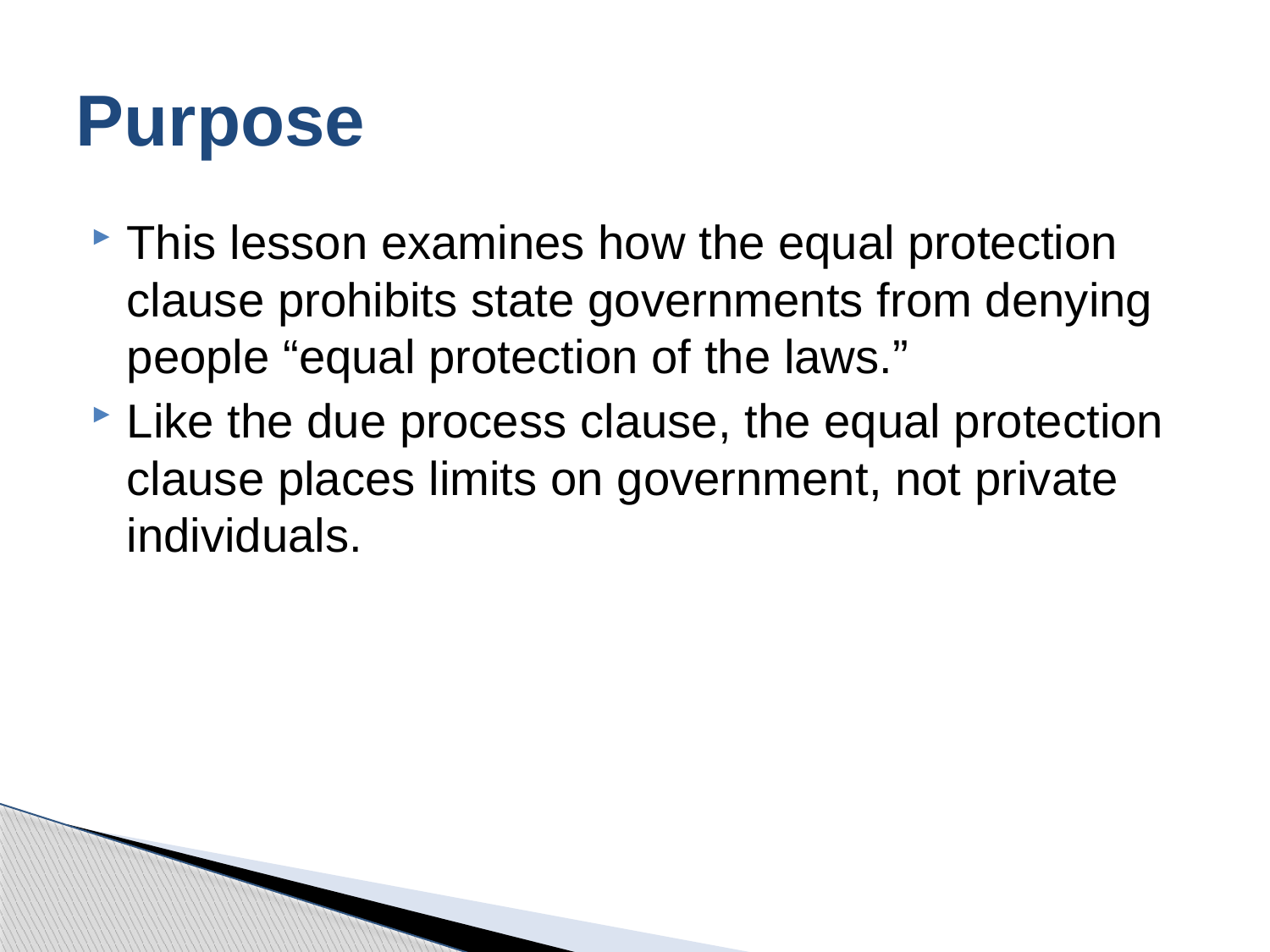

# Purpose
This lesson examines how the equal protection clause prohibits state governments from denying people “equal protection of the laws.”
Like the due process clause, the equal protection clause places limits on government, not private individuals.